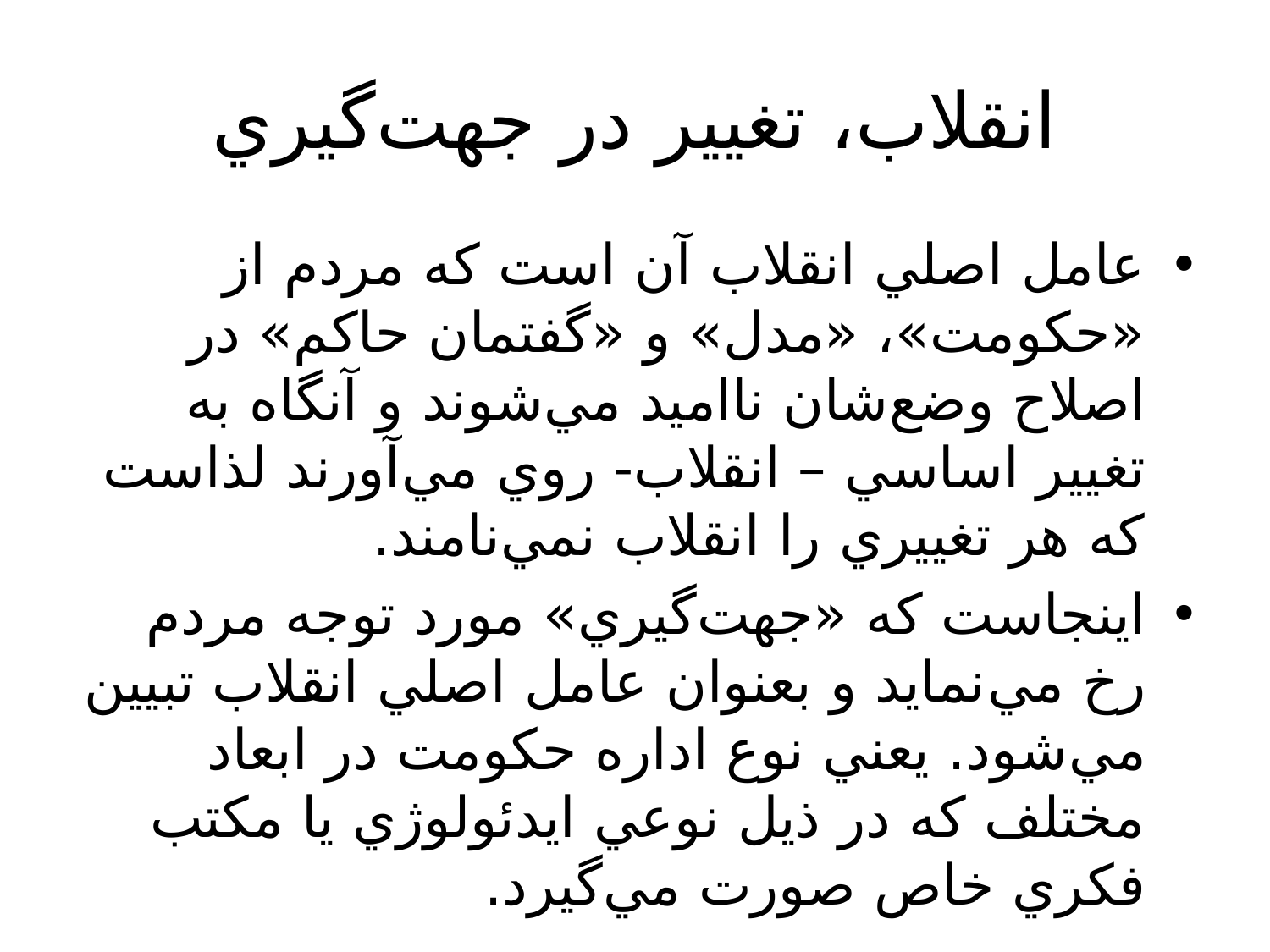

# انقلاب، تغيير در جهت‌گيري
عامل اصلي انقلاب آن است كه مردم از «حكومت»، «مدل» و «گفتمان حاكم» در اصلاح وضع‌شان نااميد مي‌شوند و آنگاه به تغيير اساسي – انقلاب- روي مي‌آورند لذاست كه هر تغييري را انقلاب نمي‌نامند.
اينجاست كه «جهت‌گيري» مورد توجه مردم رخ مي‌نمايد و بعنوان عامل اصلي انقلاب تبيين مي‌شود. يعني نوع اداره حكومت در ابعاد مختلف كه در ذيل نوعي ايدئولوژي يا مكتب فكري خاص صورت مي‌گيرد.